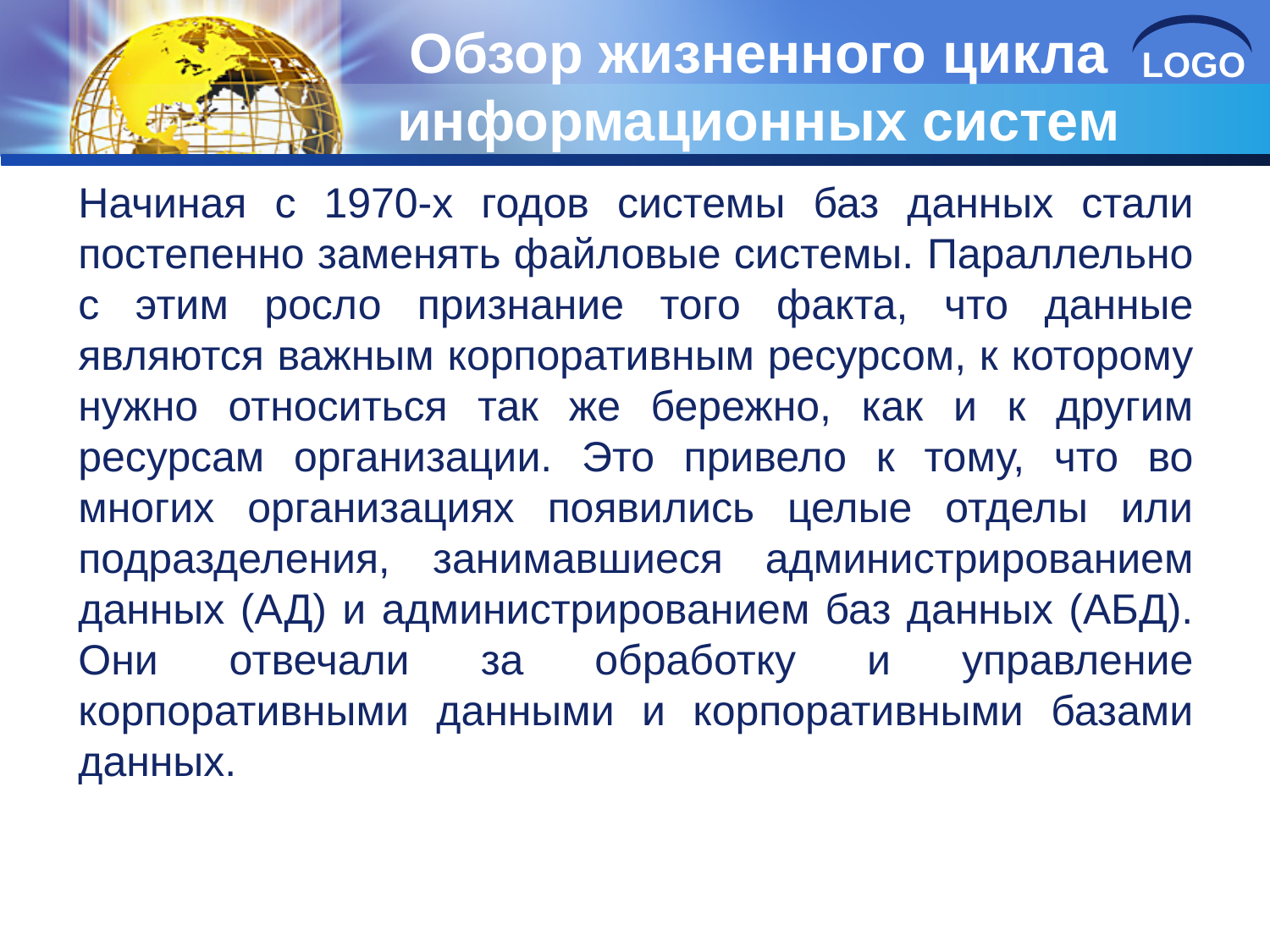

# Обзор жизненного цикла информационных систем
Начиная с 1970-х годов системы баз данных стали постепенно заменять файловые системы. Параллельно с этим росло признание того факта, что данные являются важным корпоративным ресурсом, к которому нужно относиться так же бережно, как и к другим ресурсам организации. Это привело к тому, что во многих организациях появились целые отделы или подразделения, занимавшиеся администрированием данных (АД) и администрированием баз данных (АБД). Они отвечали за обработку и управление корпоративными данными и корпоративными базами данных.